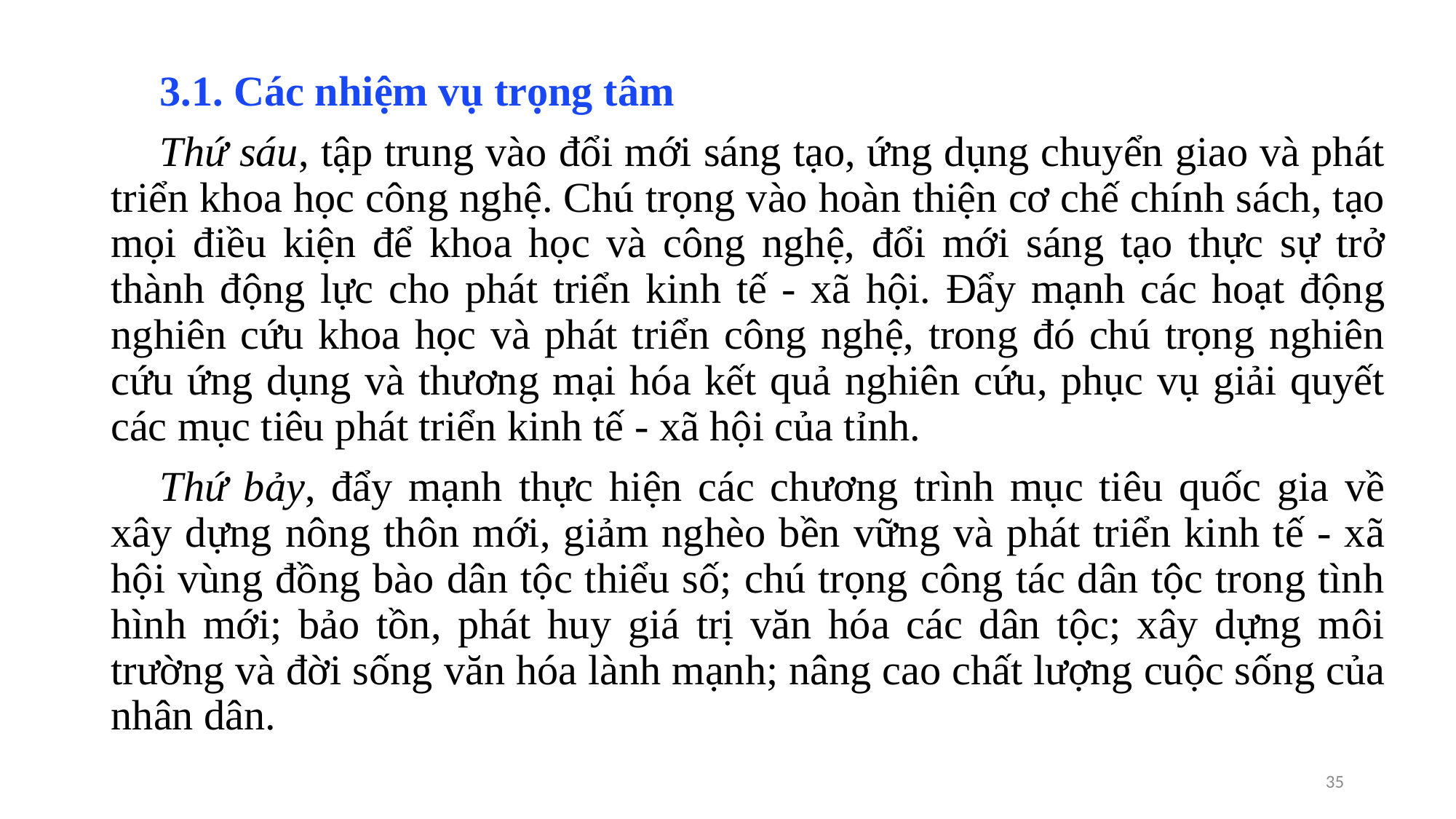

3.1. Các nhiệm vụ trọng tâm
Thứ sáu, tập trung vào đổi mới sáng tạo, ứng dụng chuyển giao và phát triển khoa học công nghệ. Chú trọng vào hoàn thiện cơ chế chính sách, tạo mọi điều kiện để khoa học và công nghệ, đổi mới sáng tạo thực sự trở thành động lực cho phát triển kinh tế - xã hội. Đẩy mạnh các hoạt động nghiên cứu khoa học và phát triển công nghệ, trong đó chú trọng nghiên cứu ứng dụng và thương mại hóa kết quả nghiên cứu, phục vụ giải quyết các mục tiêu phát triển kinh tế - xã hội của tỉnh.
Thứ bảy, đẩy mạnh thực hiện các chương trình mục tiêu quốc gia về xây dựng nông thôn mới, giảm nghèo bền vững và phát triển kinh tế - xã hội vùng đồng bào dân tộc thiểu số; chú trọng công tác dân tộc trong tình hình mới; bảo tồn, phát huy giá trị văn hóa các dân tộc; xây dựng môi trường và đời sống văn hóa lành mạnh; nâng cao chất lượng cuộc sống của nhân dân.

35